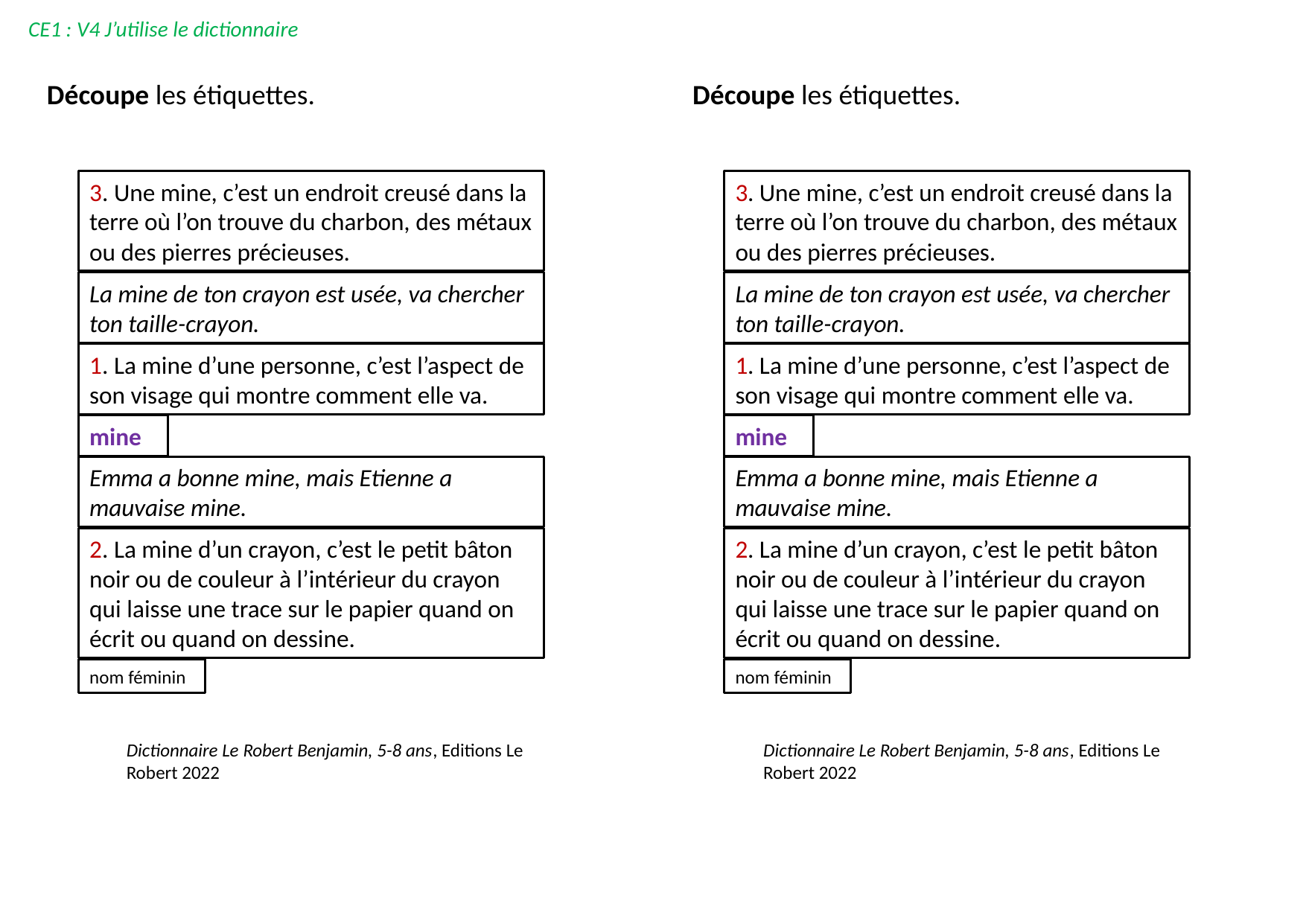

CE1 : V4 J’utilise le dictionnaire
Découpe les étiquettes.
Découpe les étiquettes.
3. Une mine, c’est un endroit creusé dans la terre où l’on trouve du charbon, des métaux ou des pierres précieuses.
3. Une mine, c’est un endroit creusé dans la terre où l’on trouve du charbon, des métaux ou des pierres précieuses.
La mine de ton crayon est usée, va chercher ton taille-crayon.
La mine de ton crayon est usée, va chercher ton taille-crayon.
1. La mine d’une personne, c’est l’aspect de son visage qui montre comment elle va.
1. La mine d’une personne, c’est l’aspect de son visage qui montre comment elle va.
mine
mine
Emma a bonne mine, mais Etienne a mauvaise mine.
Emma a bonne mine, mais Etienne a mauvaise mine.
2. La mine d’un crayon, c’est le petit bâton noir ou de couleur à l’intérieur du crayon qui laisse une trace sur le papier quand on écrit ou quand on dessine.
2. La mine d’un crayon, c’est le petit bâton noir ou de couleur à l’intérieur du crayon qui laisse une trace sur le papier quand on écrit ou quand on dessine.
nom féminin
nom féminin
Dictionnaire Le Robert Benjamin, 5-8 ans, Editions Le Robert 2022
Dictionnaire Le Robert Benjamin, 5-8 ans, Editions Le Robert 2022